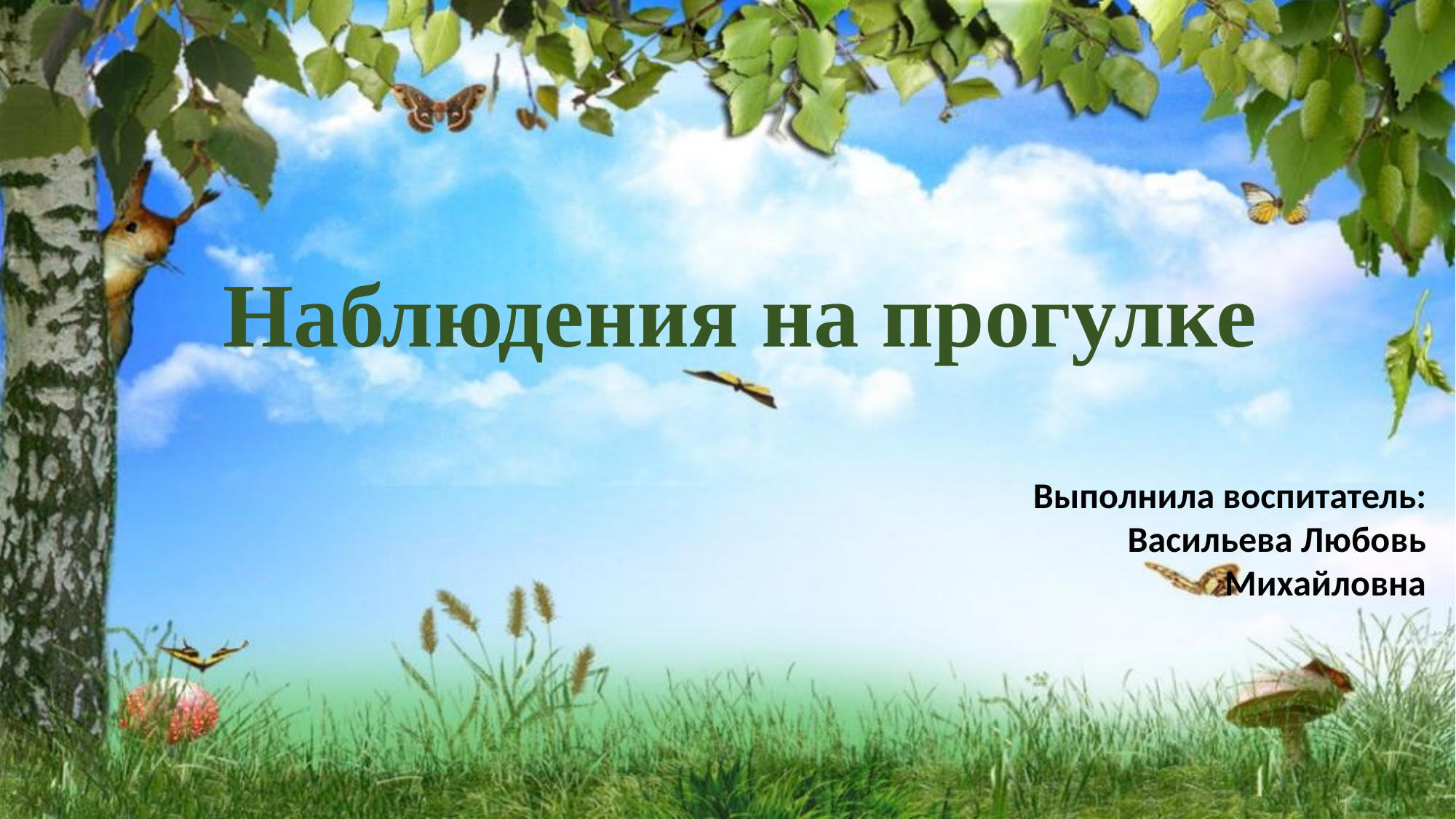

# Наблюдения на прогулке
Выполнила воспитатель:
Васильева Любовь Михайловна